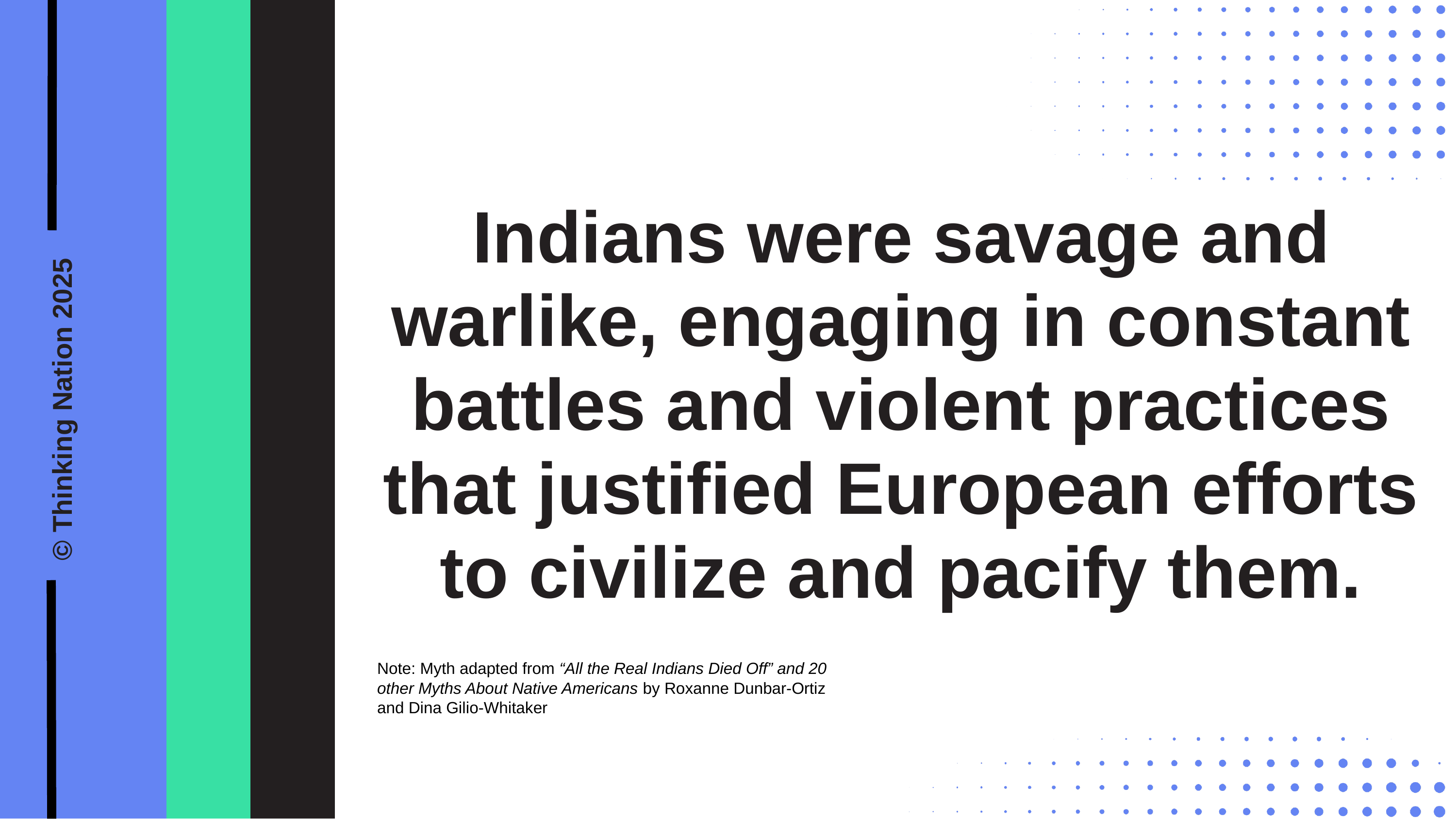

Indians were savage and warlike, engaging in constant battles and violent practices that justified European efforts to civilize and pacify them.
© Thinking Nation 2025
Note: Myth adapted from “All the Real Indians Died Off” and 20 other Myths About Native Americans by Roxanne Dunbar-Ortiz and Dina Gilio-Whitaker